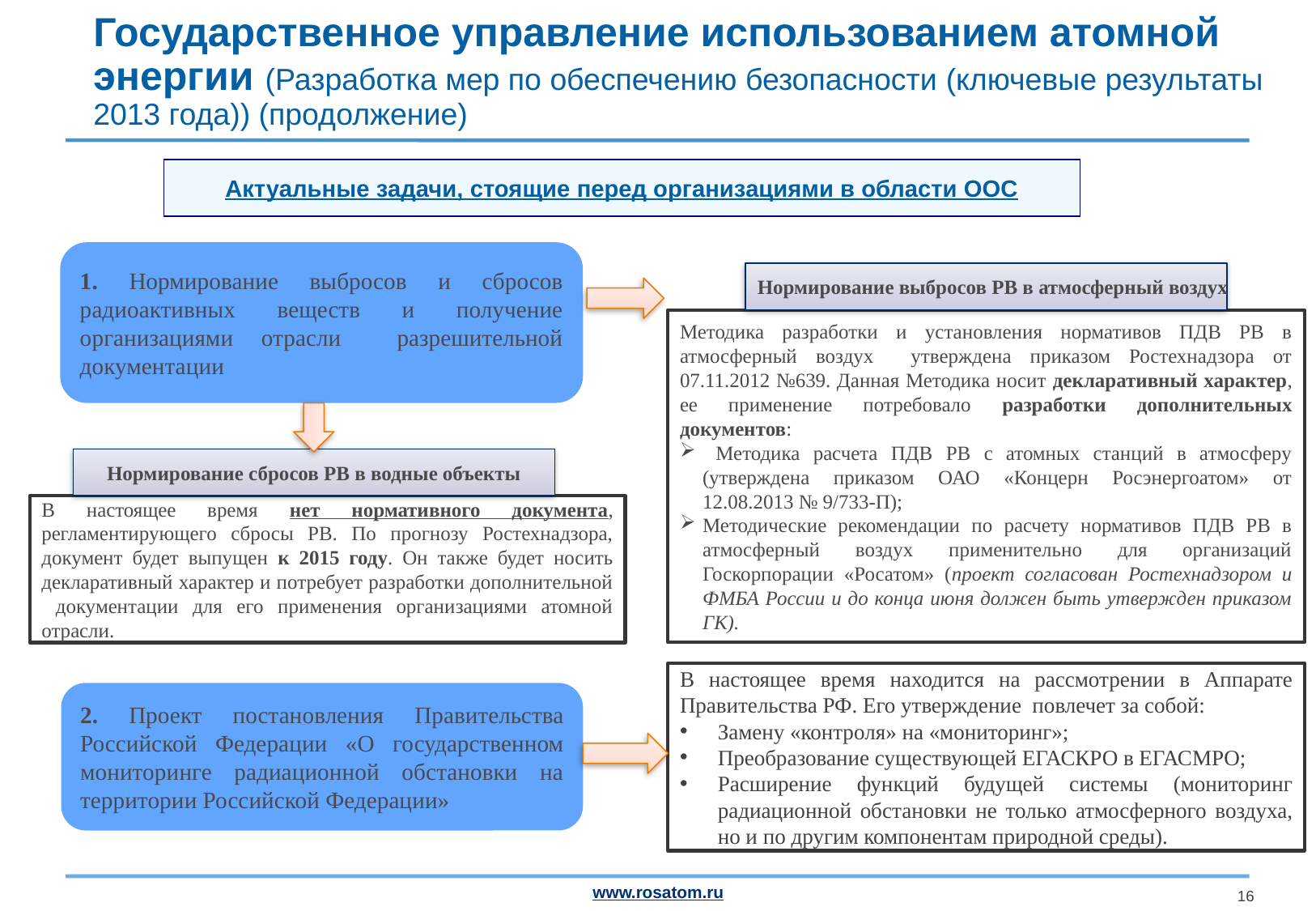

# Государственное управление использованием атомной энергии (Разработка мер по обеспечению безопасности (ключевые результаты 2013 года)) (продолжение)
Актуальные задачи, стоящие перед организациями в области ООС
1. Нормирование выбросов и сбросов радиоактивных веществ и получение организациями отрасли  разрешительной документации
Нормирование выбросов РВ в атмосферный воздух

Методика разработки и установления нормативов ПДВ РВ в атмосферный воздух  утверждена приказом Ростехнадзора от 07.11.2012 №639. Данная Методика носит декларативный характер, ее применение потребовало разработки дополнительных документов:
 Методика расчета ПДВ РВ с атомных станций в атмосферу (утверждена приказом ОАО «Концерн Росэнергоатом» от 12.08.2013 № 9/733-П);
Методические рекомендации по расчету нормативов ПДВ РВ в атмосферный воздух применительно для организаций Госкорпорации «Росатом» (проект согласован Ростехнадзором и ФМБА России и до конца июня должен быть утвержден приказом ГК).

Нормирование сбросов РВ в водные объекты

В настоящее время нет нормативного документа, регламентирующего сбросы РВ. По прогнозу Ростехнадзора, документ будет выпущен к 2015 году. Он также будет носить декларативный характер и потребует разработки дополнительной  документации для его применения организациями атомной отрасли.

В настоящее время находится на рассмотрении в Аппарате Правительства РФ. Его утверждение  повлечет за собой:
Замену «контроля» на «мониторинг»;
Преобразование существующей ЕГАСКРО в ЕГАСМРО;
Расширение функций будущей системы (мониторинг радиационной обстановки не только атмосферного воздуха, но и по другим компонентам природной среды).
2. Проект постановления Правительства Российской Федерации «О государственном мониторинге радиационной обстановки на территории Российской Федерации»